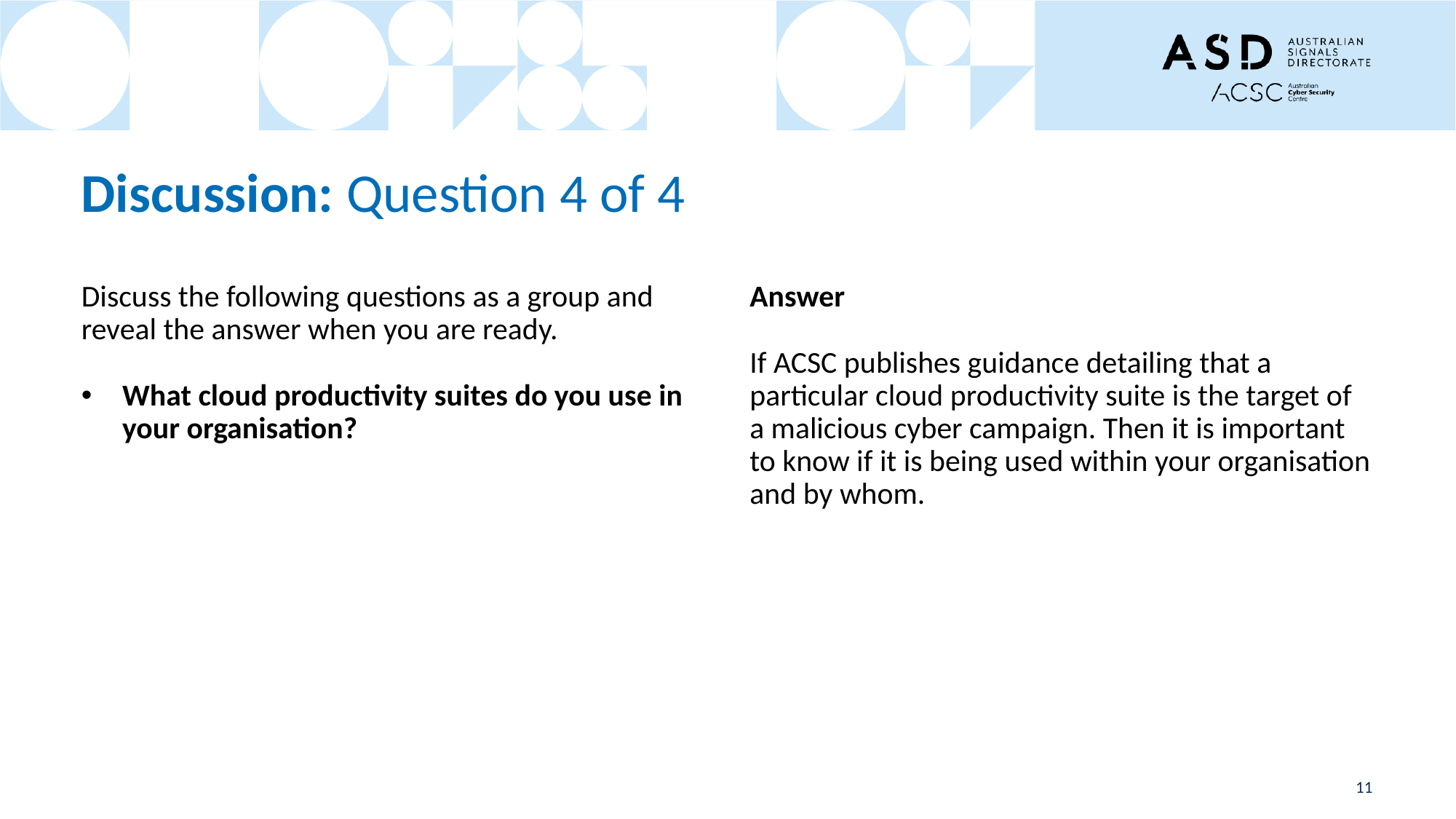

# Discussion: Question 4 of 4
Discuss the following questions as a group and reveal the answer when you are ready.
What cloud productivity suites do you use in your organisation?

Answer
If ACSC publishes guidance detailing that a particular cloud productivity suite is the target of a malicious cyber campaign. Then it is important to know if it is being used within your organisation and by whom.
11